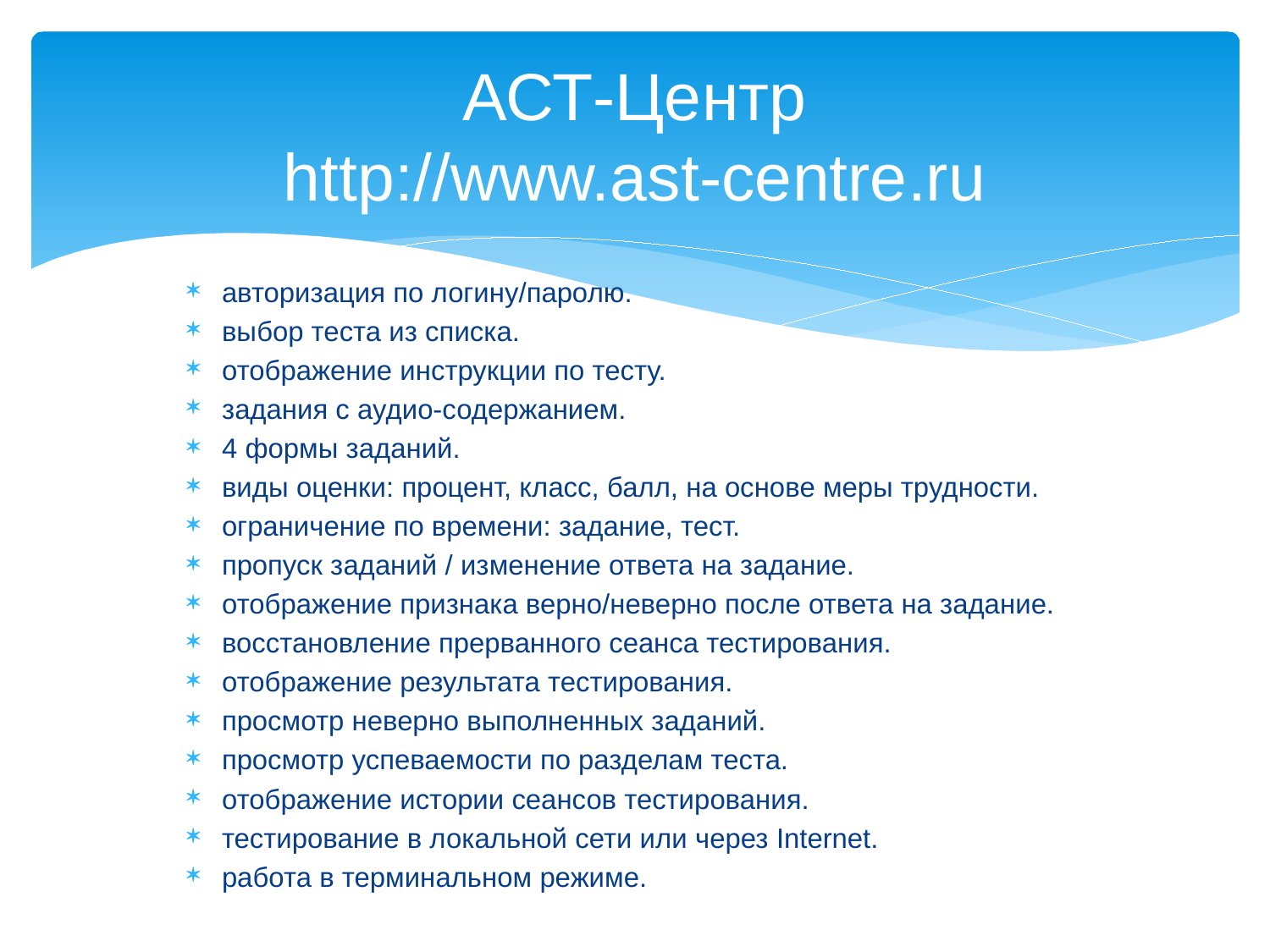

# АСТ-Центр http://www.ast-centre.ru

авторизация по логину/паролю.
выбор теста из списка.
отображение инструкции по тесту.
задания с аудио-содержанием.
4 формы заданий.
виды оценки: процент, класс, балл, на основе меры трудности.
ограничение по времени: задание, тест.
пропуск заданий / изменение ответа на задание.
отображение признака верно/неверно после ответа на задание.
восстановление прерванного сеанса тестирования.
отображение результата тестирования.
просмотр неверно выполненных заданий.
просмотр успеваемости по разделам теста.
отображение истории сеансов тестирования.
тестирование в локальной сети или через Internet.
работа в терминальном режиме.